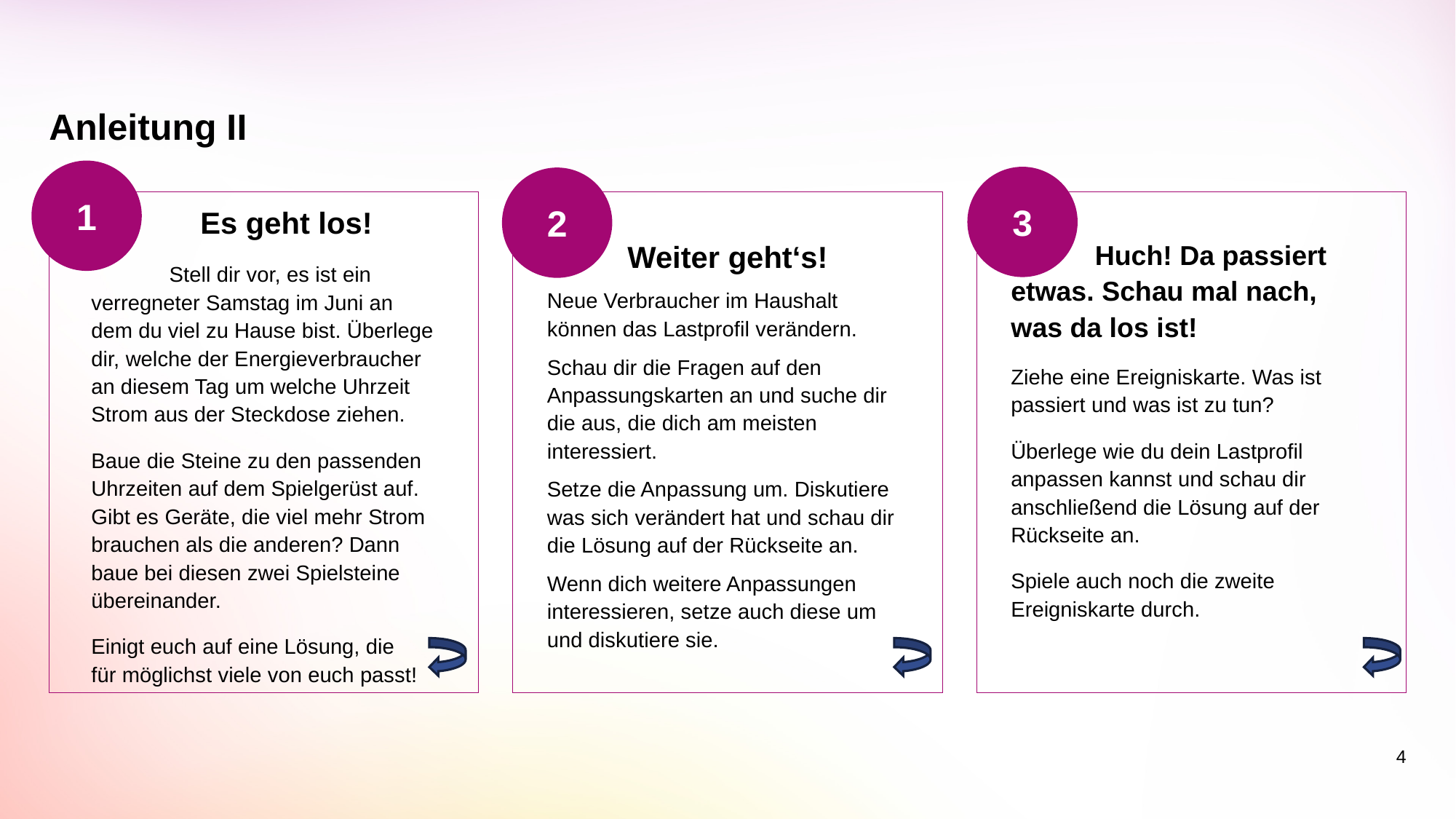

# Anleitung II
1
3
2
	Es geht los!
             Stell dir vor, es ist ein verregneter Samstag im Juni an dem du viel zu Hause bist. Überlege dir, welche der Energieverbraucher an diesem Tag um welche Uhrzeit Strom aus der Steckdose ziehen.
Baue die Steine zu den passenden Uhrzeiten auf dem Spielgerüst auf. Gibt es Geräte, die viel mehr Strom brauchen als die anderen? Dann baue bei diesen zwei Spielsteine übereinander.
Einigt euch auf eine Lösung, die
für möglichst viele von euch passt!

Weiter geht‘s!
Neue Verbraucher im Haushalt können das Lastprofil verändern.
Schau dir die Fragen auf den Anpassungskarten an und suche dir die aus, die dich am meisten interessiert.
Setze die Anpassung um. Diskutiere was sich verändert hat und schau dir die Lösung auf der Rückseite an.
Wenn dich weitere Anpassungen interessieren, setze auch diese um und diskutiere sie.
           Huch! Da passiert etwas. Schau mal nach, was da los ist!
Ziehe eine Ereigniskarte. Was ist passiert und was ist zu tun?
Überlege wie du dein Lastprofil anpassen kannst und schau dir anschließend die Lösung auf der Rückseite an.
Spiele auch noch die zweite Ereigniskarte durch.

4